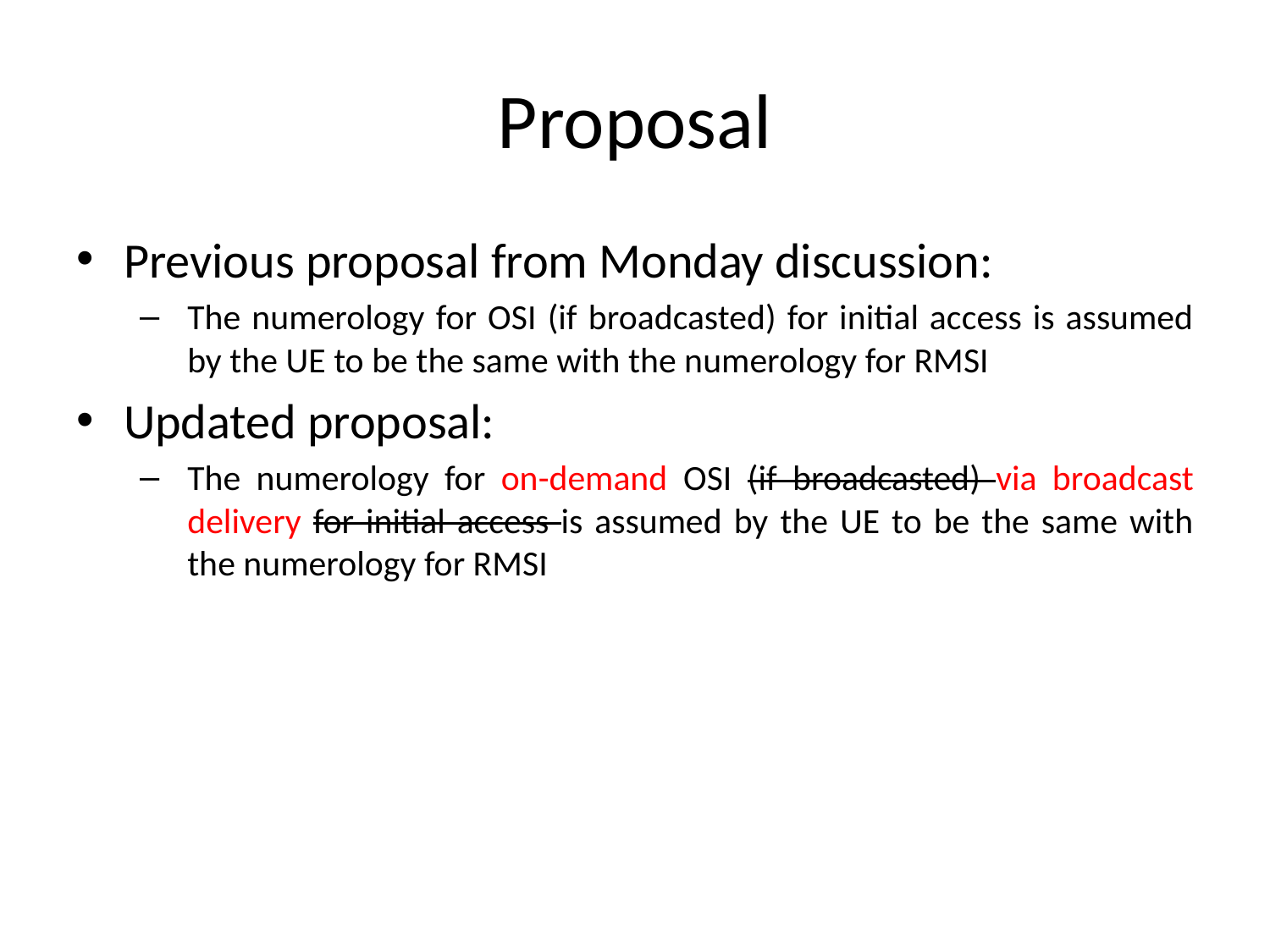

# Proposal
Previous proposal from Monday discussion:
The numerology for OSI (if broadcasted) for initial access is assumed by the UE to be the same with the numerology for RMSI
Updated proposal:
The numerology for on-demand OSI (if broadcasted) via broadcast delivery for initial access is assumed by the UE to be the same with the numerology for RMSI